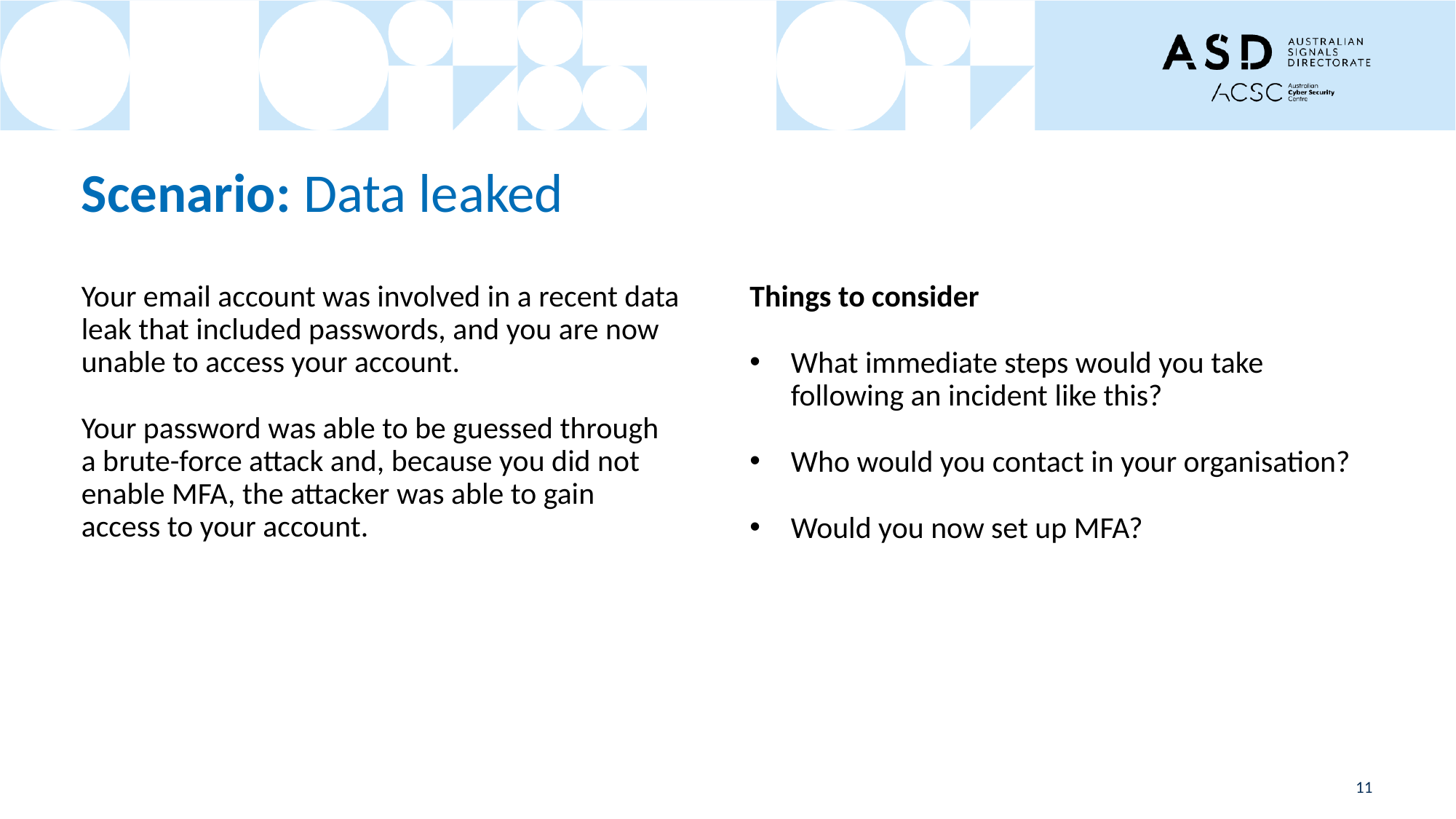

# Scenario: Data leaked
Your email account was involved in a recent data leak that included passwords, and you are now unable to access your account.
Your password was able to be guessed through a brute-force attack and, because you did not enable MFA, the attacker was able to gain access to your account.
Things to consider
What immediate steps would you take following an incident like this?
Who would you contact in your organisation?
Would you now set up MFA?
11